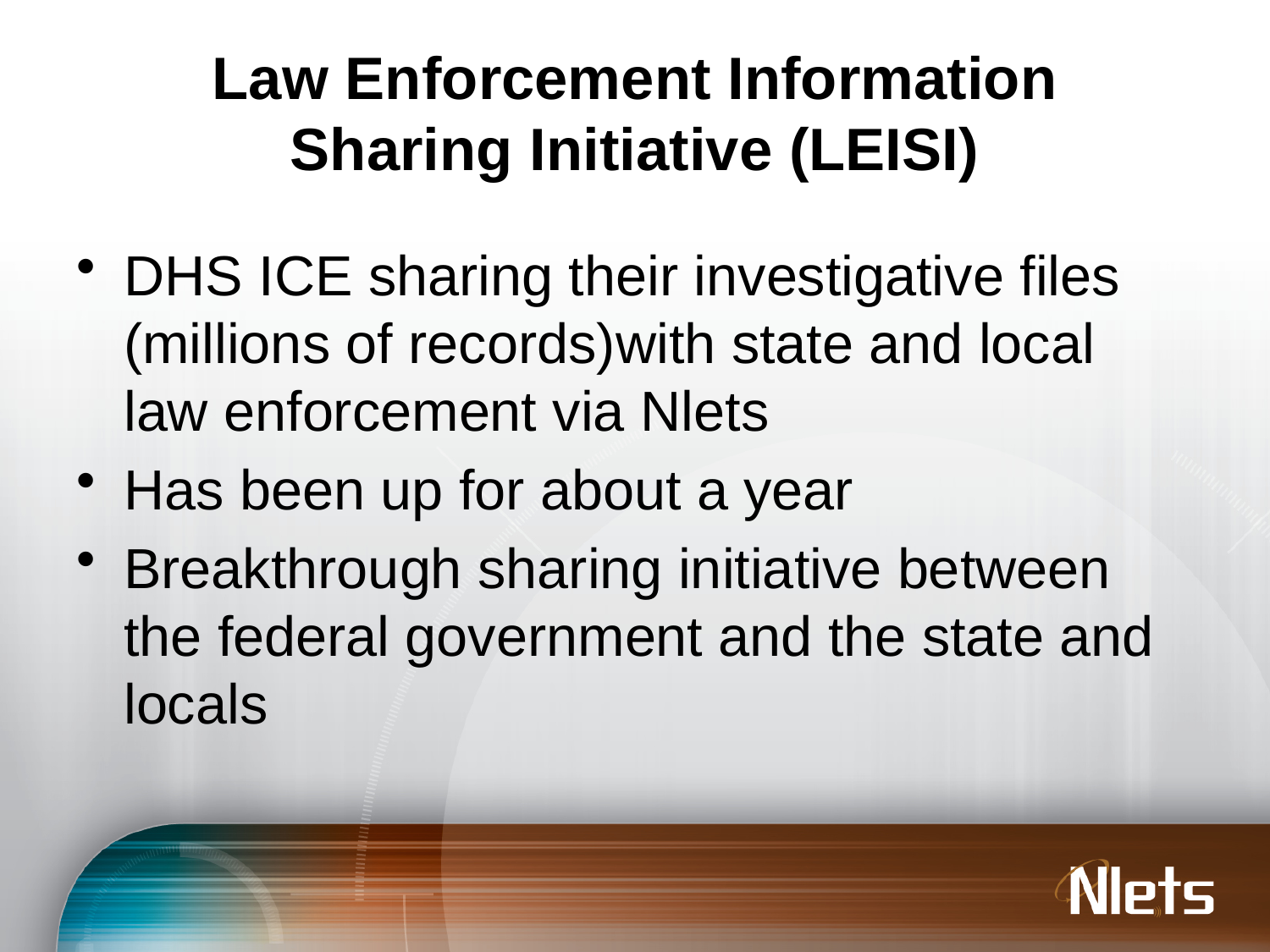

# Law Enforcement Information Sharing Initiative (LEISI)
DHS ICE sharing their investigative files (millions of records)with state and local law enforcement via Nlets
Has been up for about a year
Breakthrough sharing initiative between the federal government and the state and locals